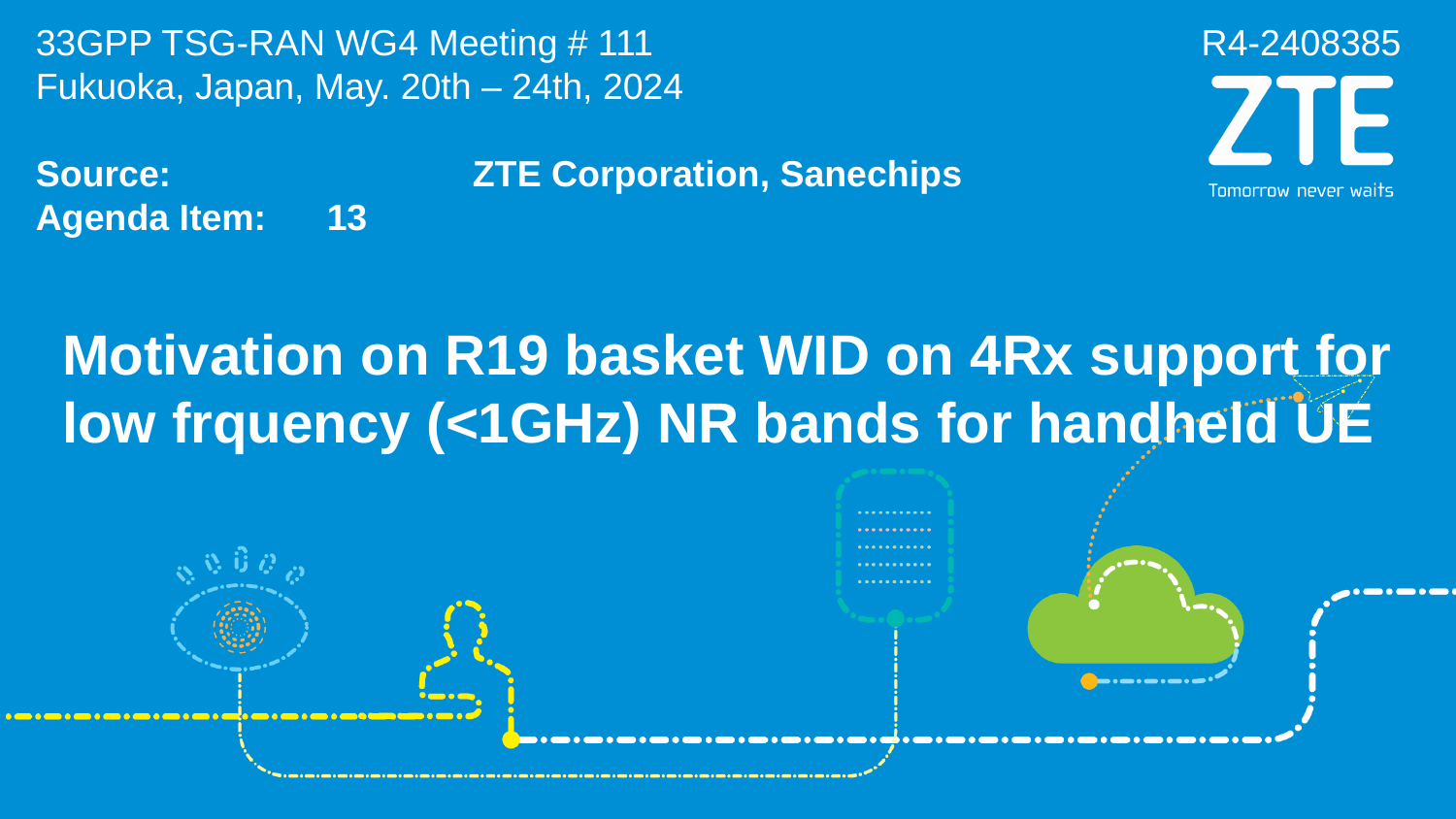

33GPP TSG-RAN WG4 Meeting # 111                                                      R4-2408385
Fukuoka, Japan, May. 20th – 24th, 2024

Source: 		ZTE Corporation, Sanechips
Agenda Item:	13
Motivation on R19 basket WID on 4Rx support for low frquency (<1GHz) NR bands for handheld UE